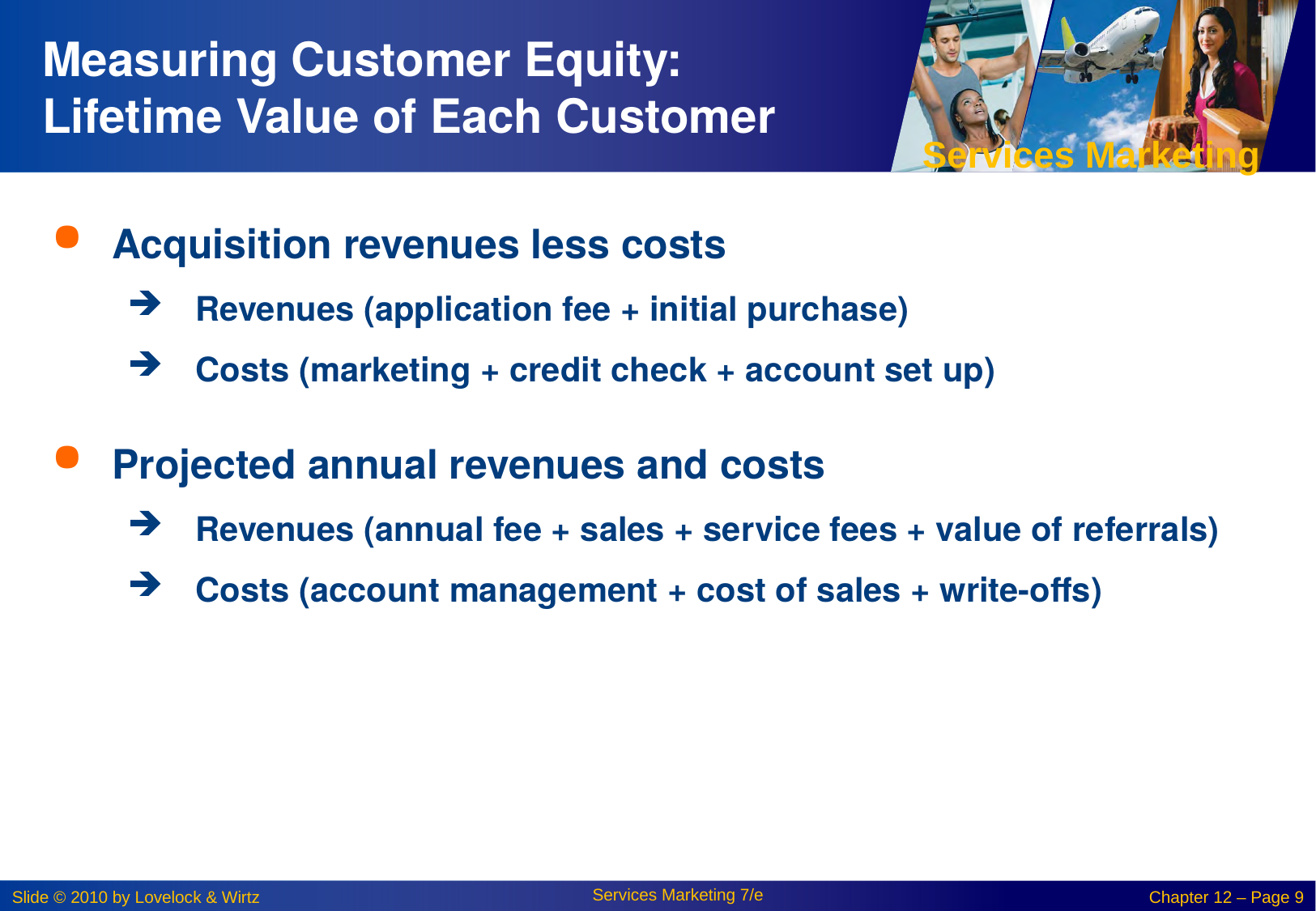

# Measuring Customer Equity: Lifetime Value of Each Customer
Acquisition revenues less costs
Revenues (application fee + initial purchase)
Costs (marketing + credit check + account set up)
Projected annual revenues and costs
Revenues (annual fee + sales + service fees + value of referrals)
Costs (account management + cost of sales + write-offs)